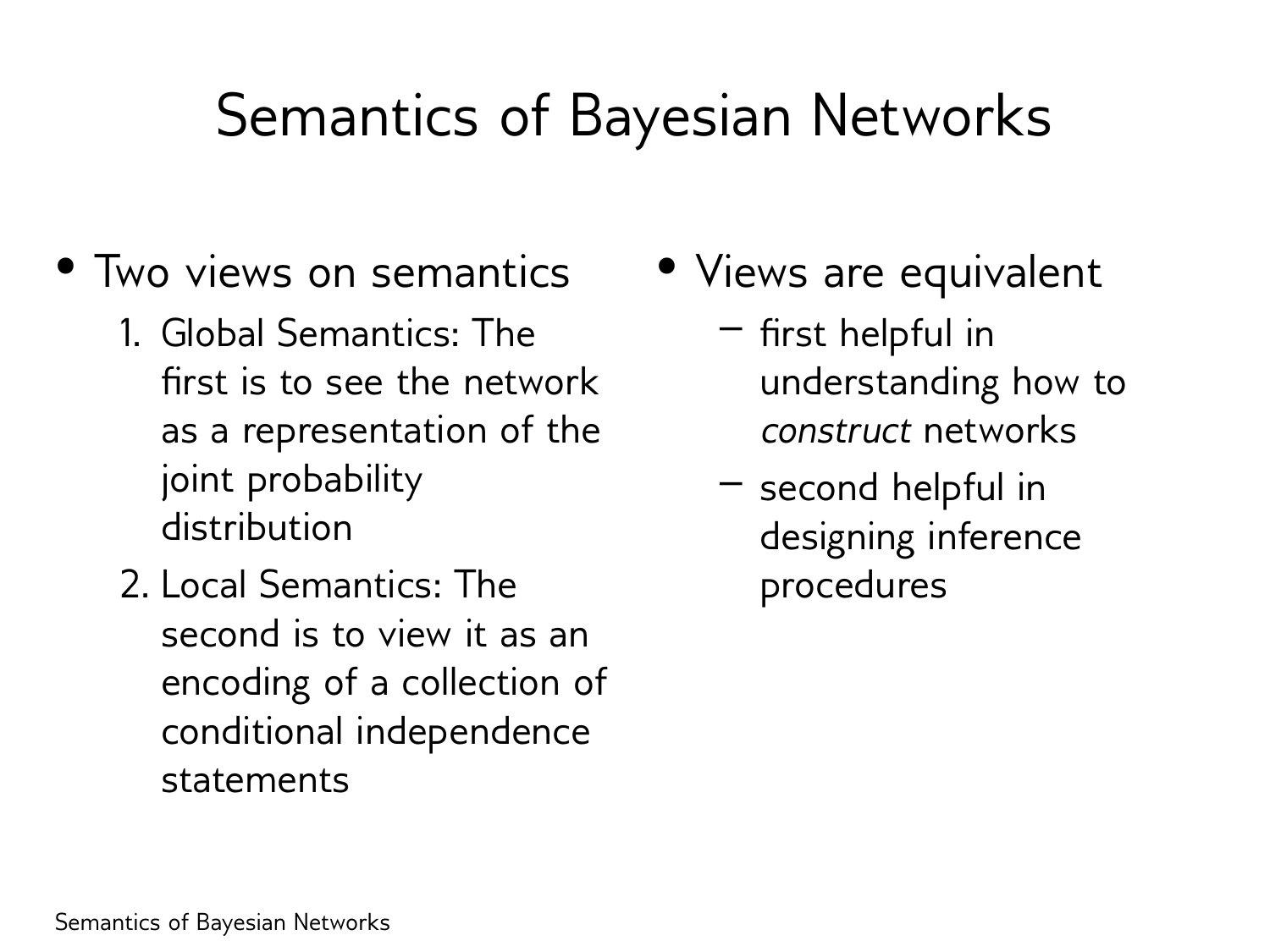

# Semantics of Bayesian Networks
Two views on semantics
Global Semantics: The first is to see the network as a representation of the joint probability distribution
Local Semantics: The second is to view it as an encoding of a collection of conditional independence statements
Views are equivalent
first helpful in understanding how to construct networks
second helpful in designing inference procedures
Semantics of Bayesian Networks
8